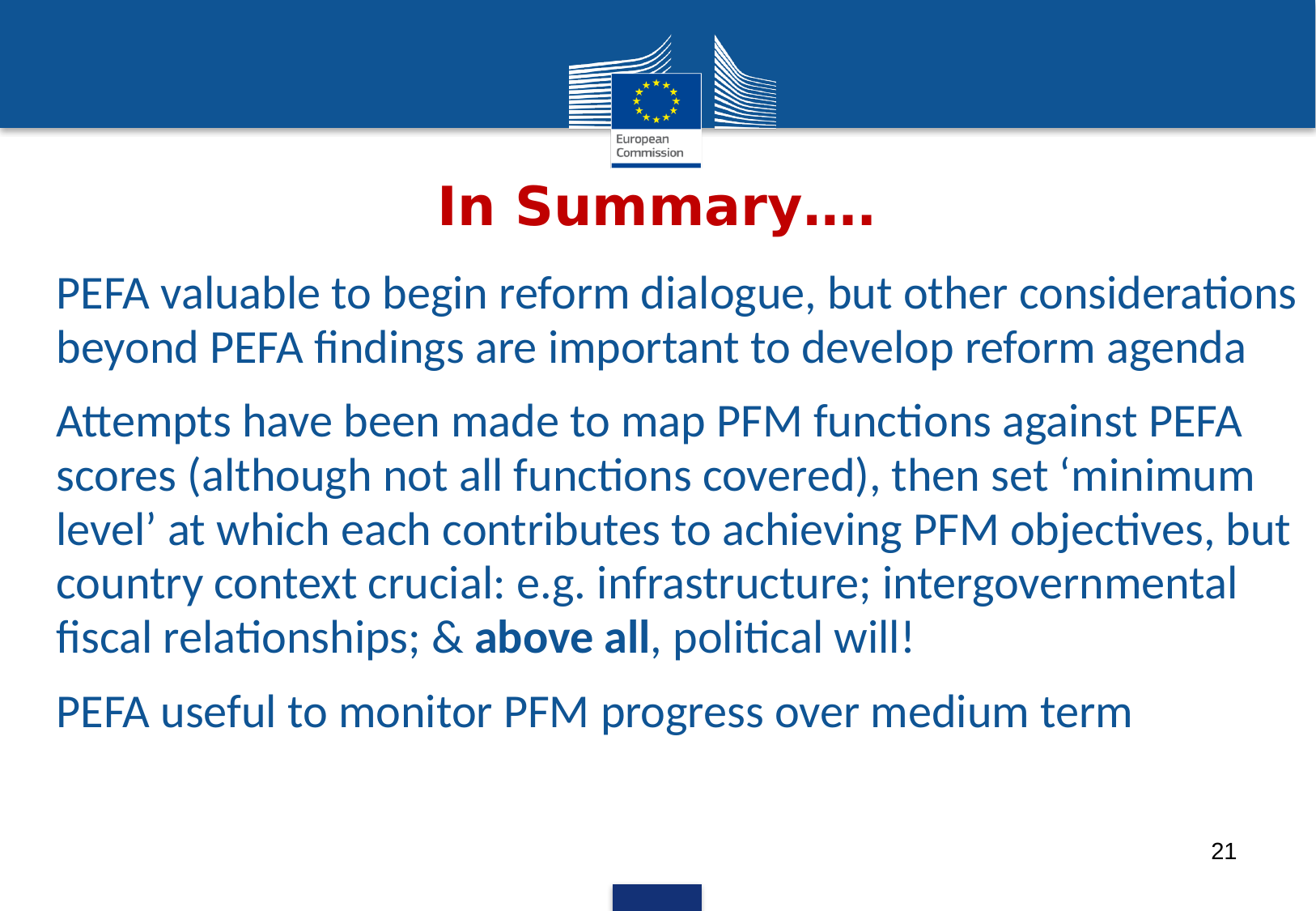

# In Summary….
PEFA valuable to begin reform dialogue, but other considerations beyond PEFA findings are important to develop reform agenda
Attempts have been made to map PFM functions against PEFA scores (although not all functions covered), then set ‘minimum level’ at which each contributes to achieving PFM objectives, but country context crucial: e.g. infrastructure; intergovernmental fiscal relationships; & above all, political will!
PEFA useful to monitor PFM progress over medium term

21